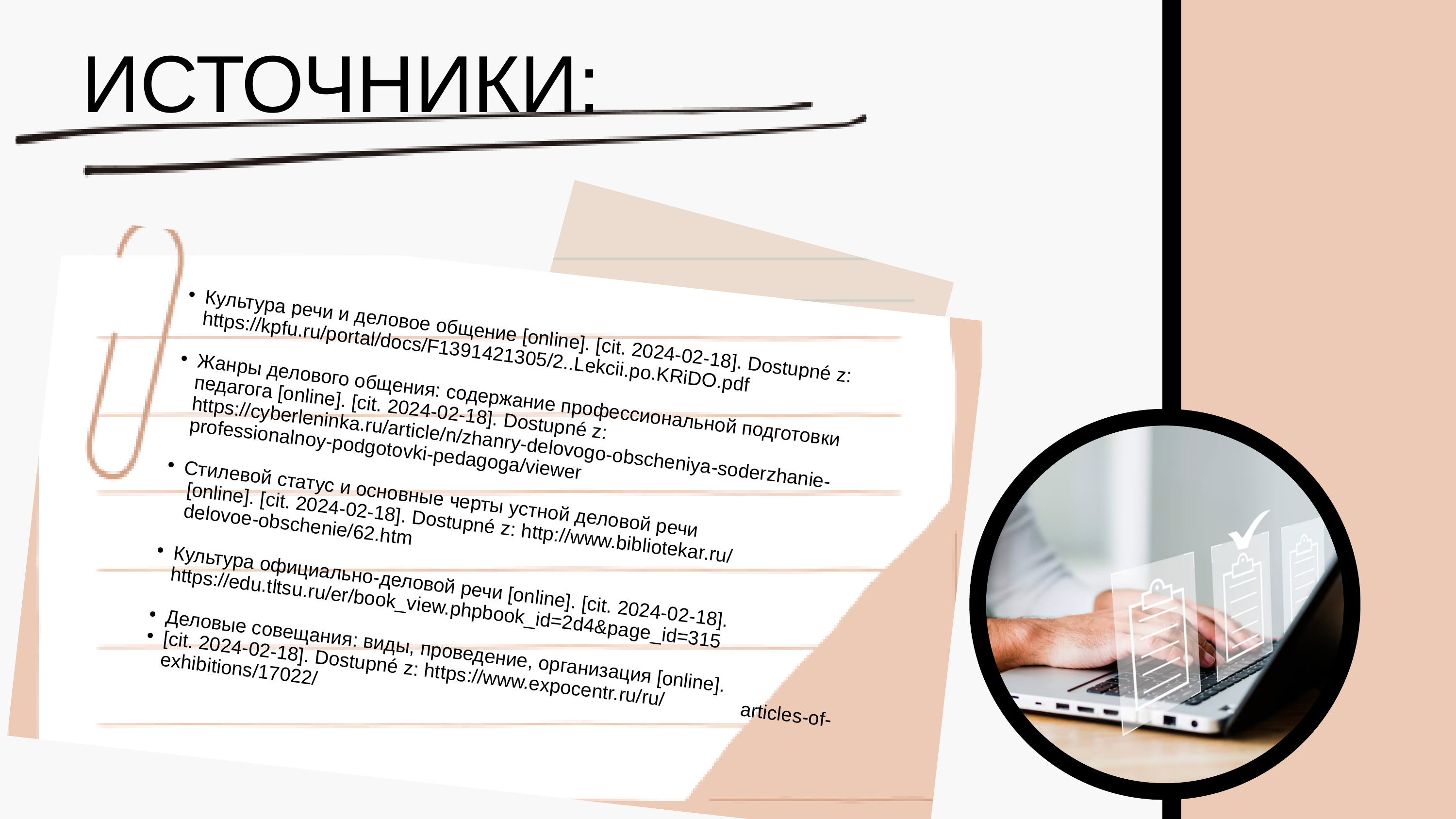

ИСТОЧНИКИ:

Культура речи и деловое общение [online]. [cit. 2024-02-18]. Dostupné z: https://kpfu.ru/portal/docs/F1391421305/2..Lekcii.po.KRiDO.pdf

Жанры делового общения: содержание профессиональной подготовки педагога [online]. [cit. 2024-02-18]. Dostupné z: https://cyberleninka.ru/article/n/zhanry-delovogo-obscheniya-soderzhanie-professionalnoy-podgotovki-pedagoga/viewer

Стилевой статус и основные черты устной деловой речи
       [online]. [cit. 2024-02-18]. Dostupné z: http://www.bibliotekar.ru/
       delovoe-obschenie/62.htm

Культура официально-деловой речи [online]. [cit. 2024-02-18].
      https://edu.tltsu.ru/er/book_view.phpbook_id=2d4&page_id=315

Деловые совещания: виды, проведение, организация [online].
[cit. 2024-02-18]. Dostupné z: https://www.expocentr.ru/ru/              articles-of-exhibitions/17022/